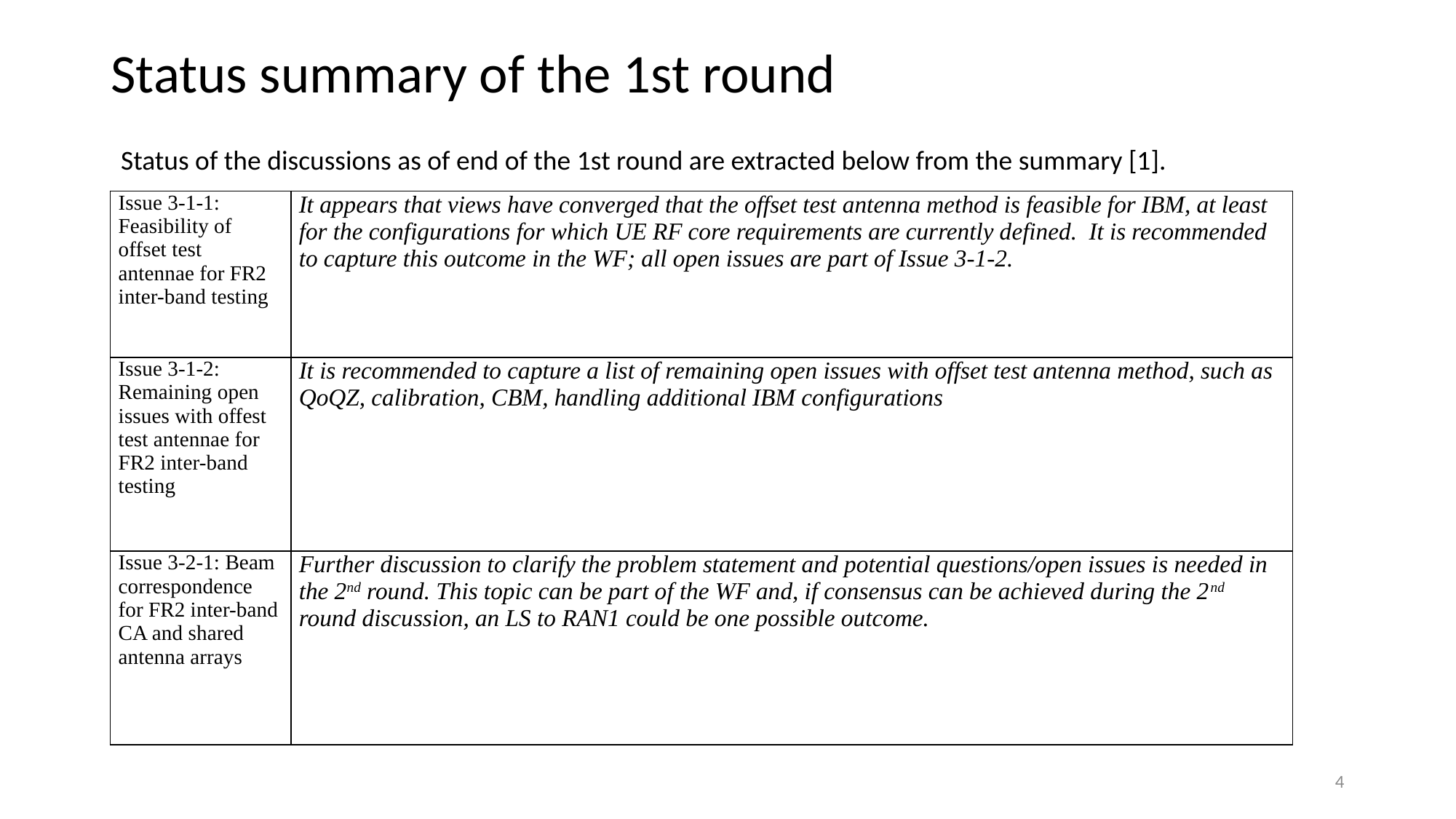

# Status summary of the 1st round
Status of the discussions as of end of the 1st round are extracted below from the summary [1].
| Issue 3-1-1: Feasibility of offset test antennae for FR2 inter-band testing | It appears that views have converged that the offset test antenna method is feasible for IBM, at least for the configurations for which UE RF core requirements are currently defined. It is recommended to capture this outcome in the WF; all open issues are part of Issue 3-1-2. |
| --- | --- |
| Issue 3-1-2: Remaining open issues with offest test antennae for FR2 inter-band testing | It is recommended to capture a list of remaining open issues with offset test antenna method, such as QoQZ, calibration, CBM, handling additional IBM configurations |
| Issue 3-2-1: Beam correspondence for FR2 inter-band CA and shared antenna arrays | Further discussion to clarify the problem statement and potential questions/open issues is needed in the 2nd round. This topic can be part of the WF and, if consensus can be achieved during the 2nd round discussion, an LS to RAN1 could be one possible outcome. |
4